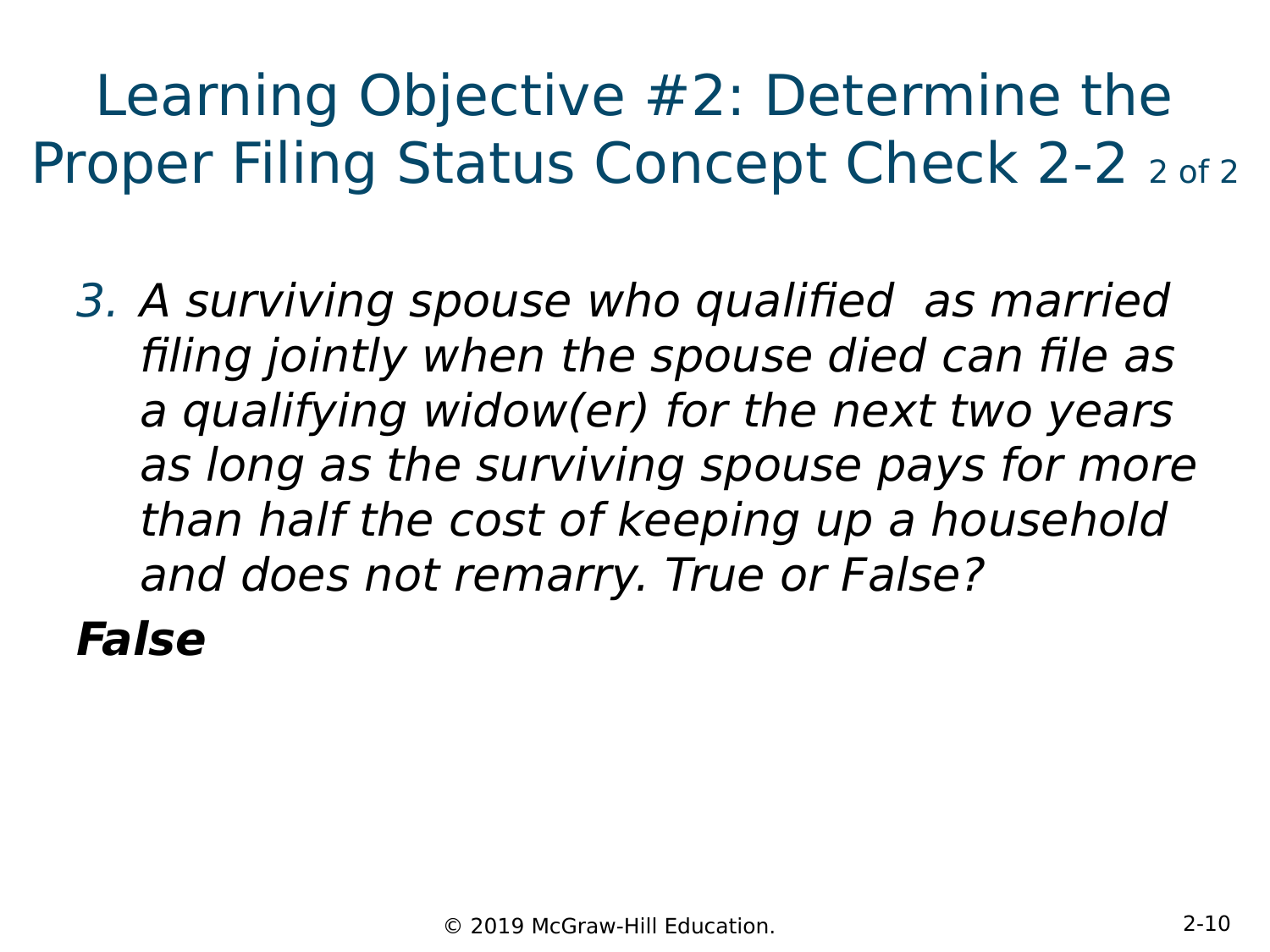

# Learning Objective #2: Determine the Proper Filing Status Concept Check 2-2 2 of 2
A surviving spouse who qualified  as married filing jointly when the spouse died can file as a qualifying widow(er) for the next two years as long as the surviving spouse pays for more than half the cost of keeping up a household and does not remarry. True or False?
False